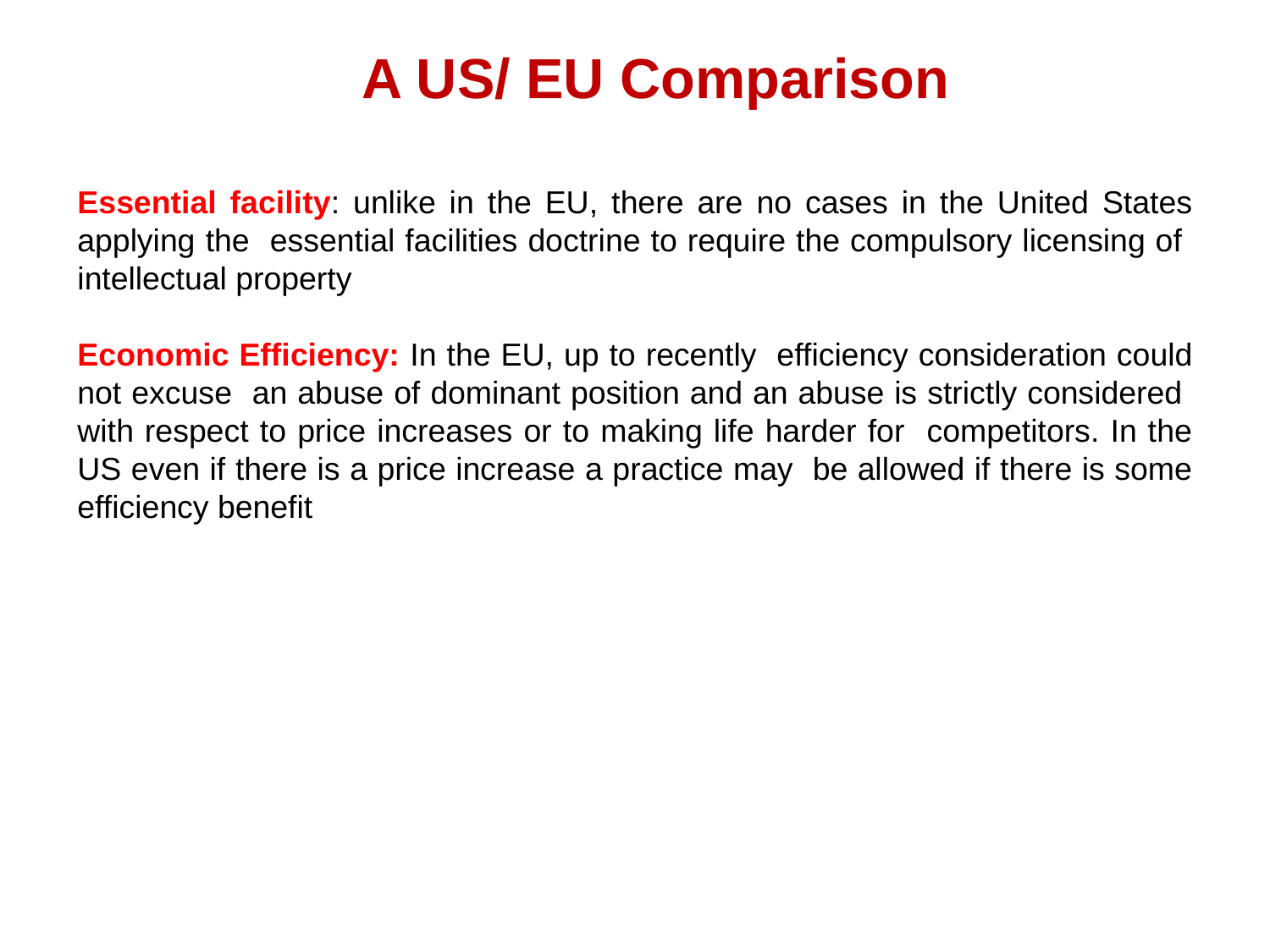

A US/ EU Comparison
Essential facility: unlike in the EU, there are no cases in the United States applying the  essential facilities doctrine to require the compulsory licensing of  intellectual property

Economic Efficiency: In the EU, up to recently  efficiency consideration could not excuse  an abuse of dominant position and an abuse is strictly considered  with respect to price increases or to making life harder for  competitors. In the US even if there is a price increase a practice may  be allowed if there is some efficiency benefit